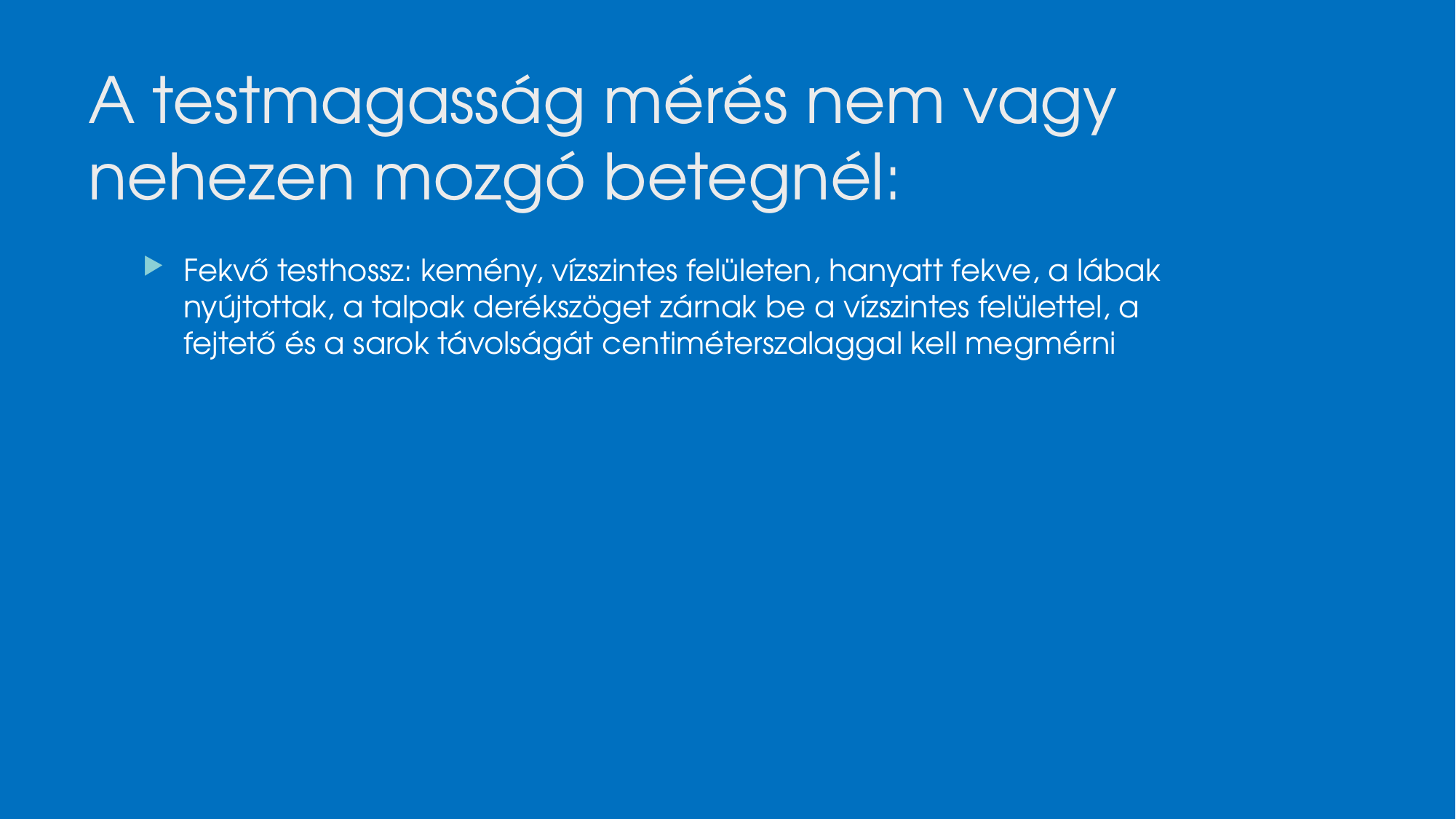

# A testmagasság mérés nem vagy nehezen mozgó betegnél:
Fekvő testhossz: kemény, vízszintes felületen, hanyatt fekve, a lábak nyújtottak, a talpak derékszöget zárnak be a vízszintes felülettel, a fejtető és a sarok távolságát centiméterszalaggal kell megmérni